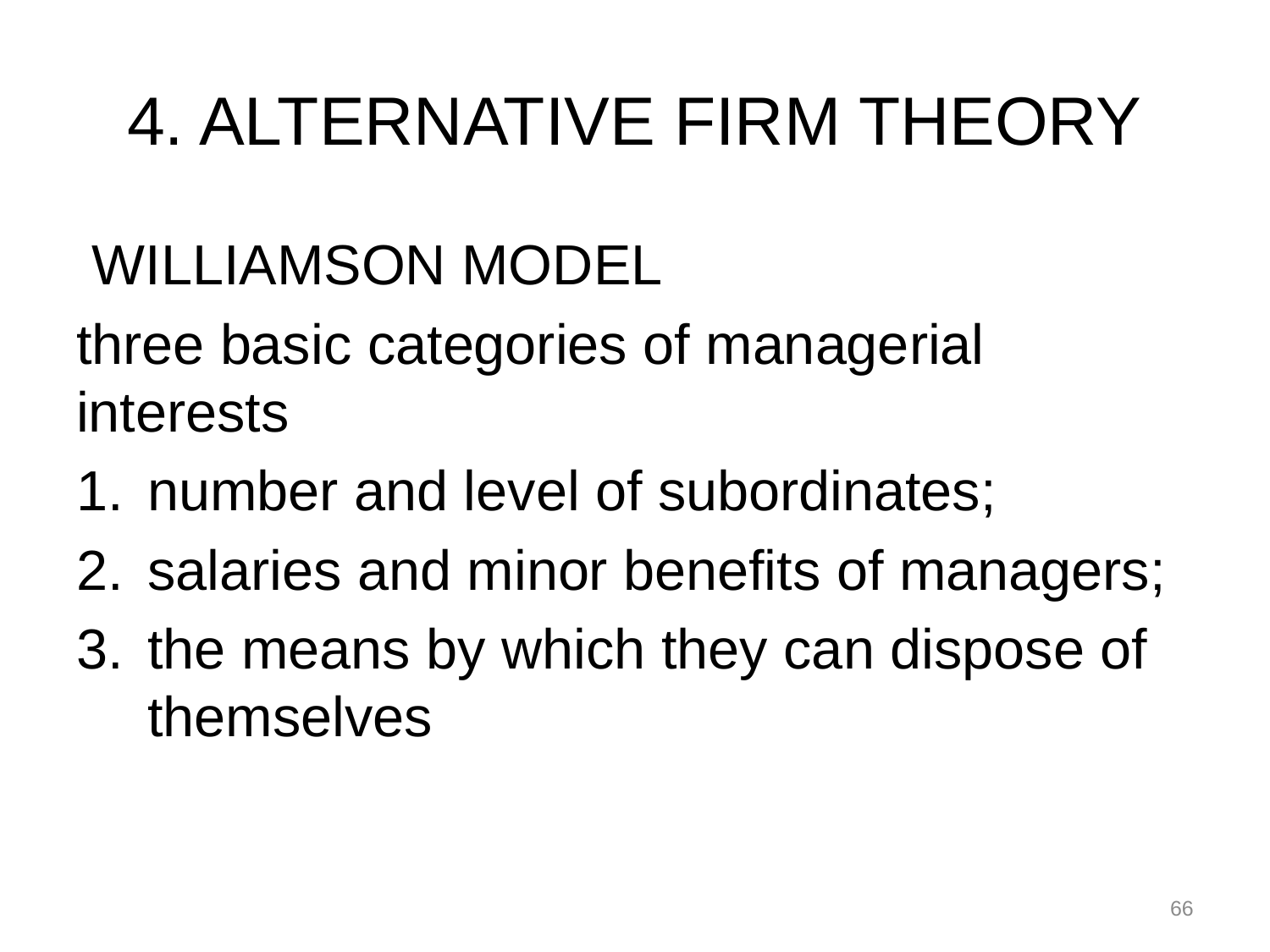

# 4. ALTERNATIVE FIRM THEORY
WILLIAMSON MODEL
three basic categories of managerial interests
number and level of subordinates;
salaries and minor benefits of managers;
the means by which they can dispose of themselves
66